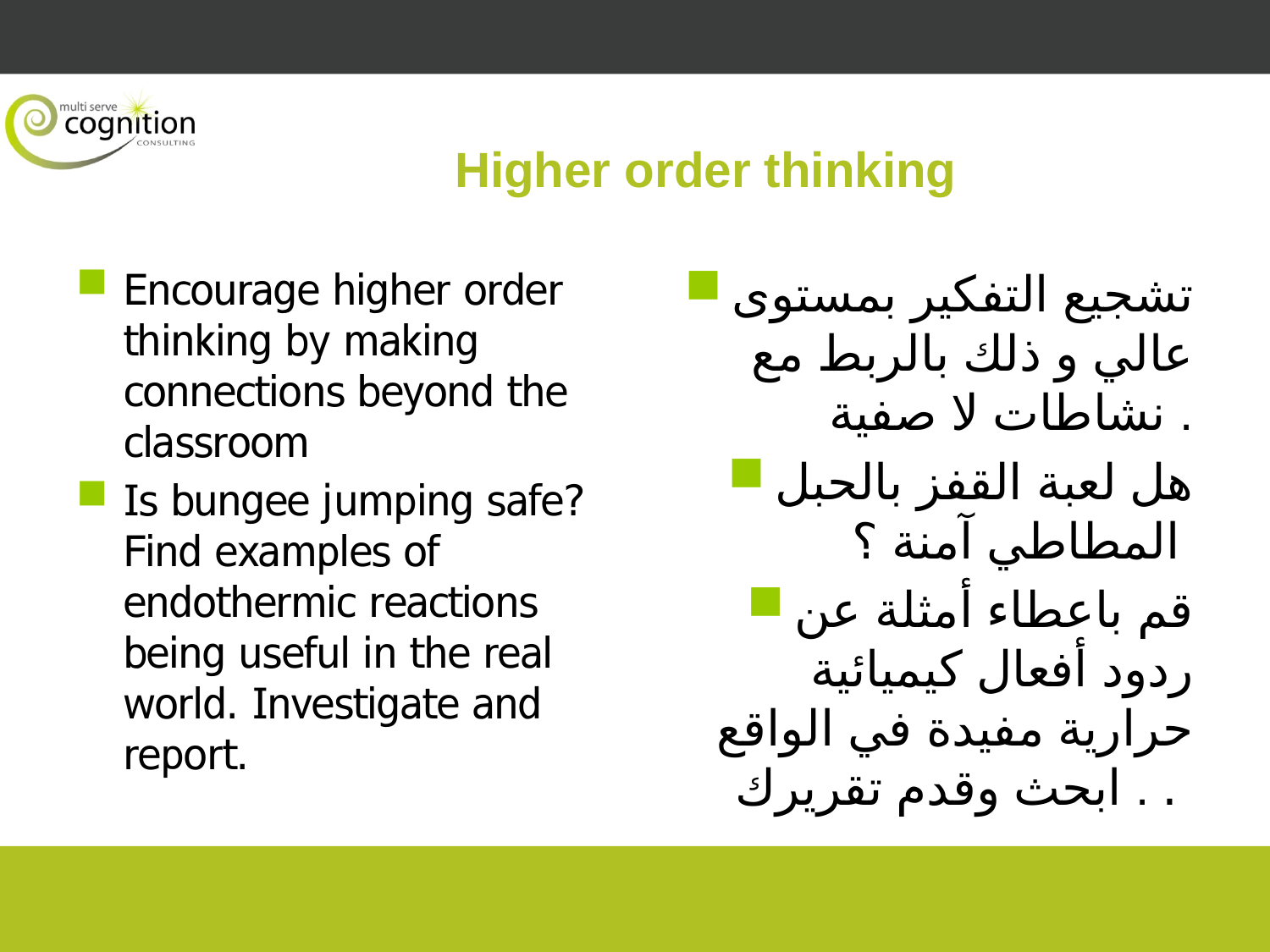

# Higher order thinking
Encourage higher order thinking by making connections beyond the classroom
Is bungee jumping safe? Find examples of endothermic reactions being useful in the real world. Investigate and report.

تشجيع التفكير بمستوى عالي و ذلك بالربط مع نشاطات لا صفية .
هل لعبة القفز بالحبل المطاطي آمنة ؟
قم باعطاء أمثلة عن ردود أفعال كيميائية حرارية مفيدة في الواقع . ابحث وقدم تقريرك .